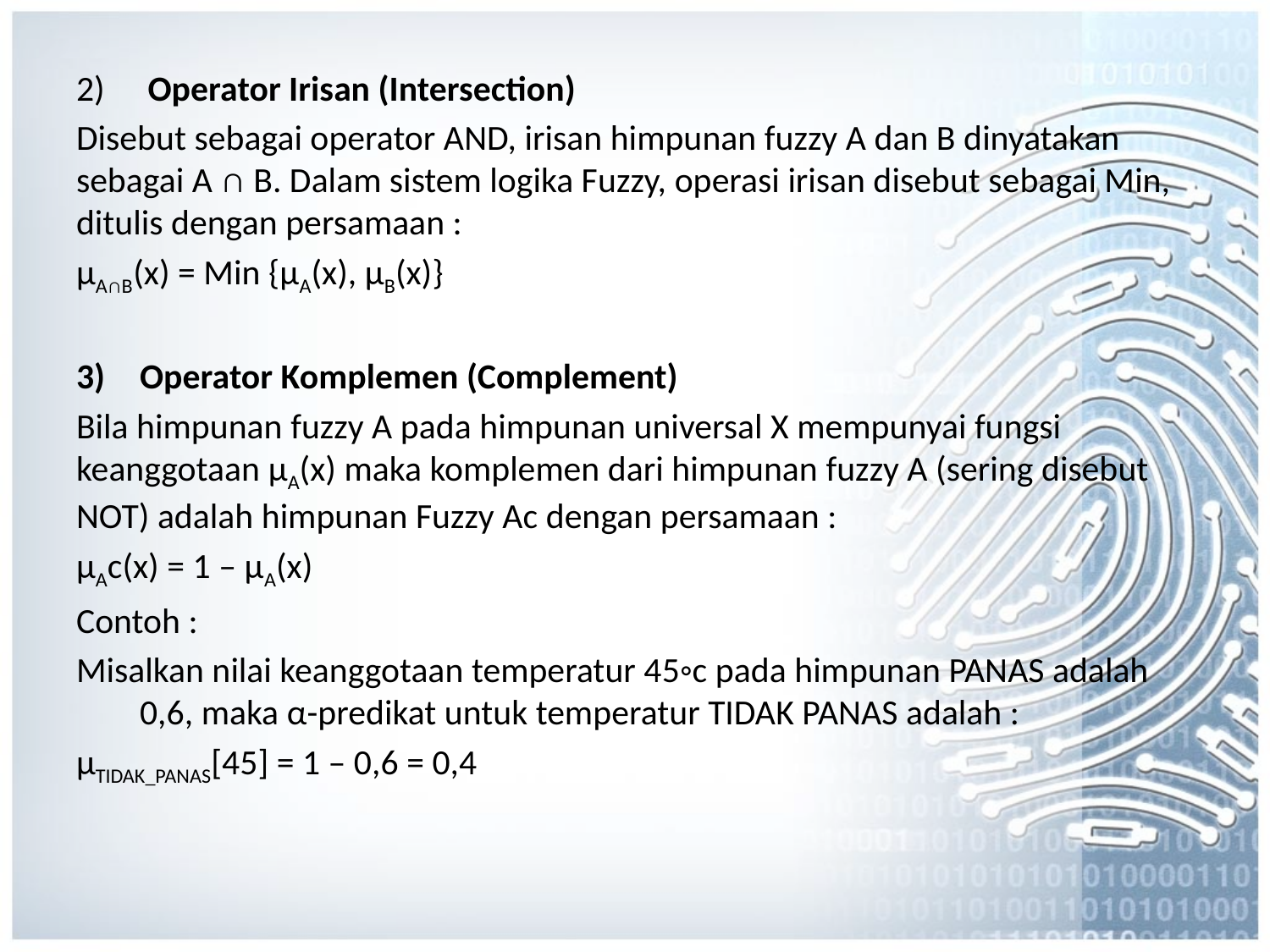

Operator Irisan (Intersection)
Disebut sebagai operator AND, irisan himpunan fuzzy A dan B dinyatakan sebagai A ∩ B. Dalam sistem logika Fuzzy, operasi irisan disebut sebagai Min, ditulis dengan persamaan :
μA∩B(x) = Min {μA(x), μB(x)}

Operator Komplemen (Complement)
Bila himpunan fuzzy A pada himpunan universal X mempunyai fungsi keanggotaan μA(x) maka komplemen dari himpunan fuzzy A (sering disebut NOT) adalah himpunan Fuzzy Ac dengan persamaan :
μAc(x) = 1 – μA(x)
Contoh :
Misalkan nilai keanggotaan temperatur 45◦c pada himpunan PANAS adalah 0,6, maka α-predikat untuk temperatur TIDAK PANAS adalah :
μTIDAK_PANAS[45] = 1 – 0,6 = 0,4